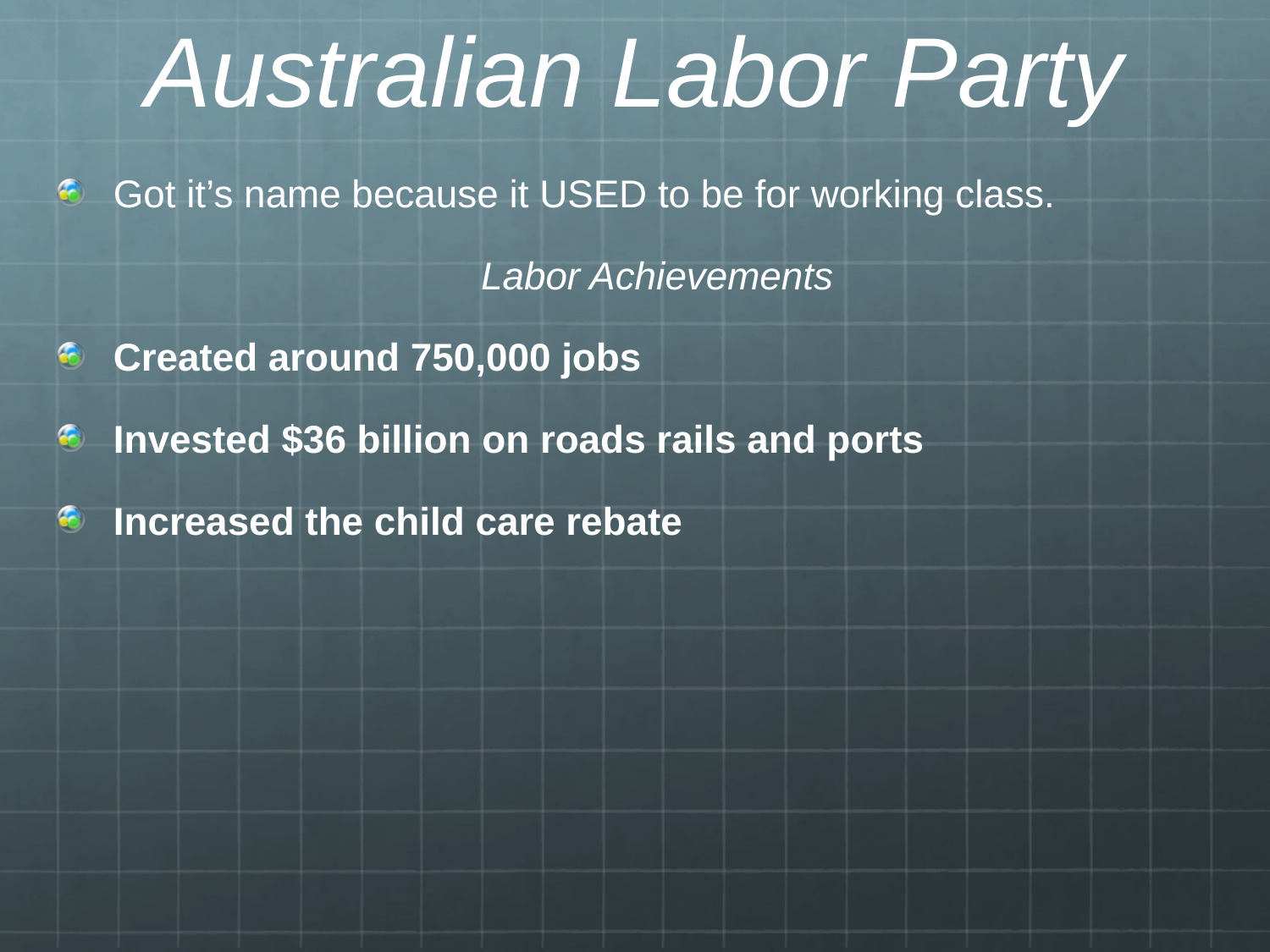

# Australian Labor Party
Got it’s name because it USED to be for working class.
Labor Achievements
Created around 750,000 jobs
Invested $36 billion on roads rails and ports
Increased the child care rebate